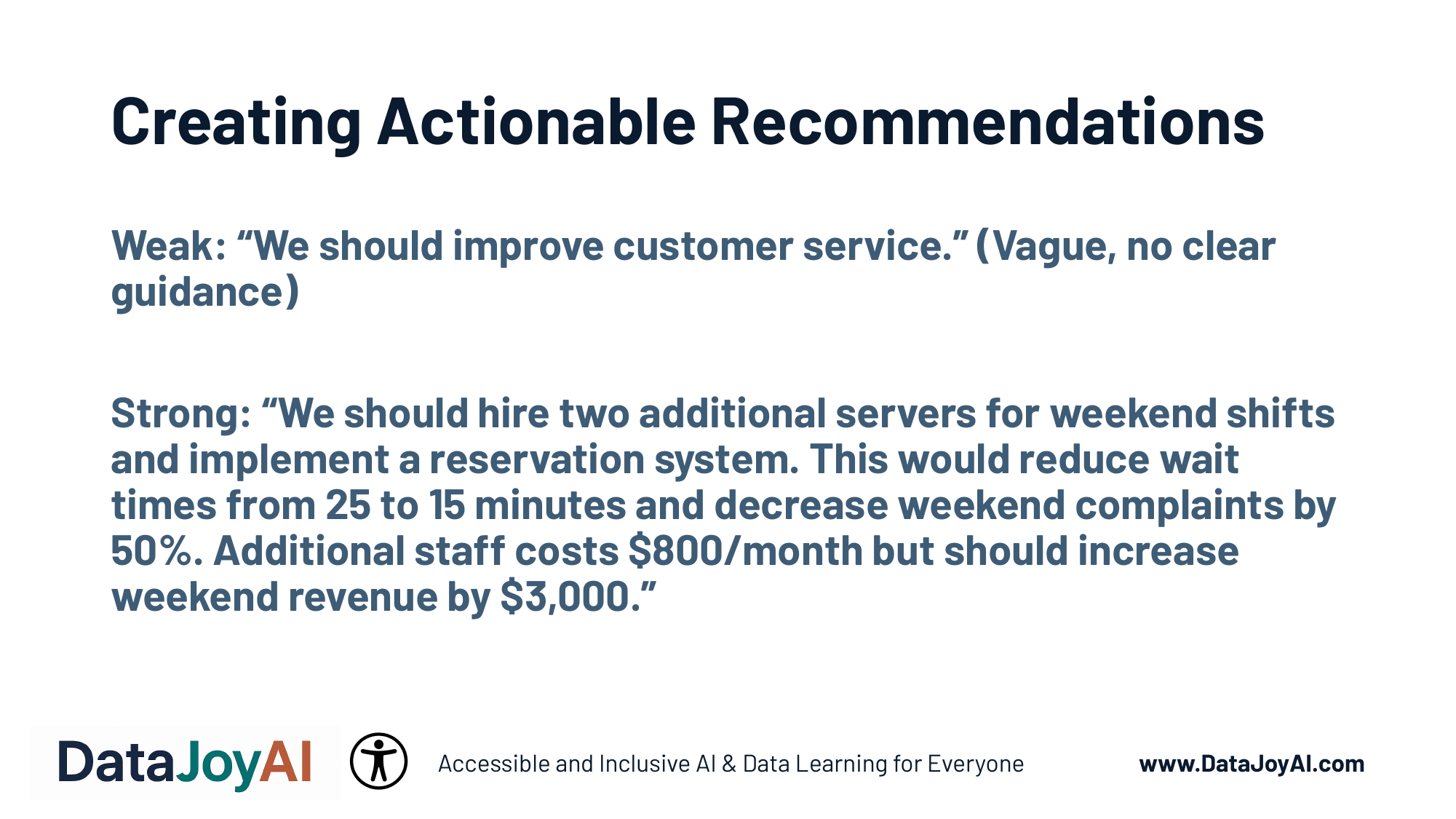

# Creating Actionable Recommendations
Weak: “We should improve customer service.” (Vague, no clear guidance)

Strong: “We should hire two additional servers for weekend shifts and implement a reservation system. This would reduce wait times from 25 to 15 minutes and decrease weekend complaints by 50%. Additional staff costs $800/month but should increase weekend revenue by $3,000.”